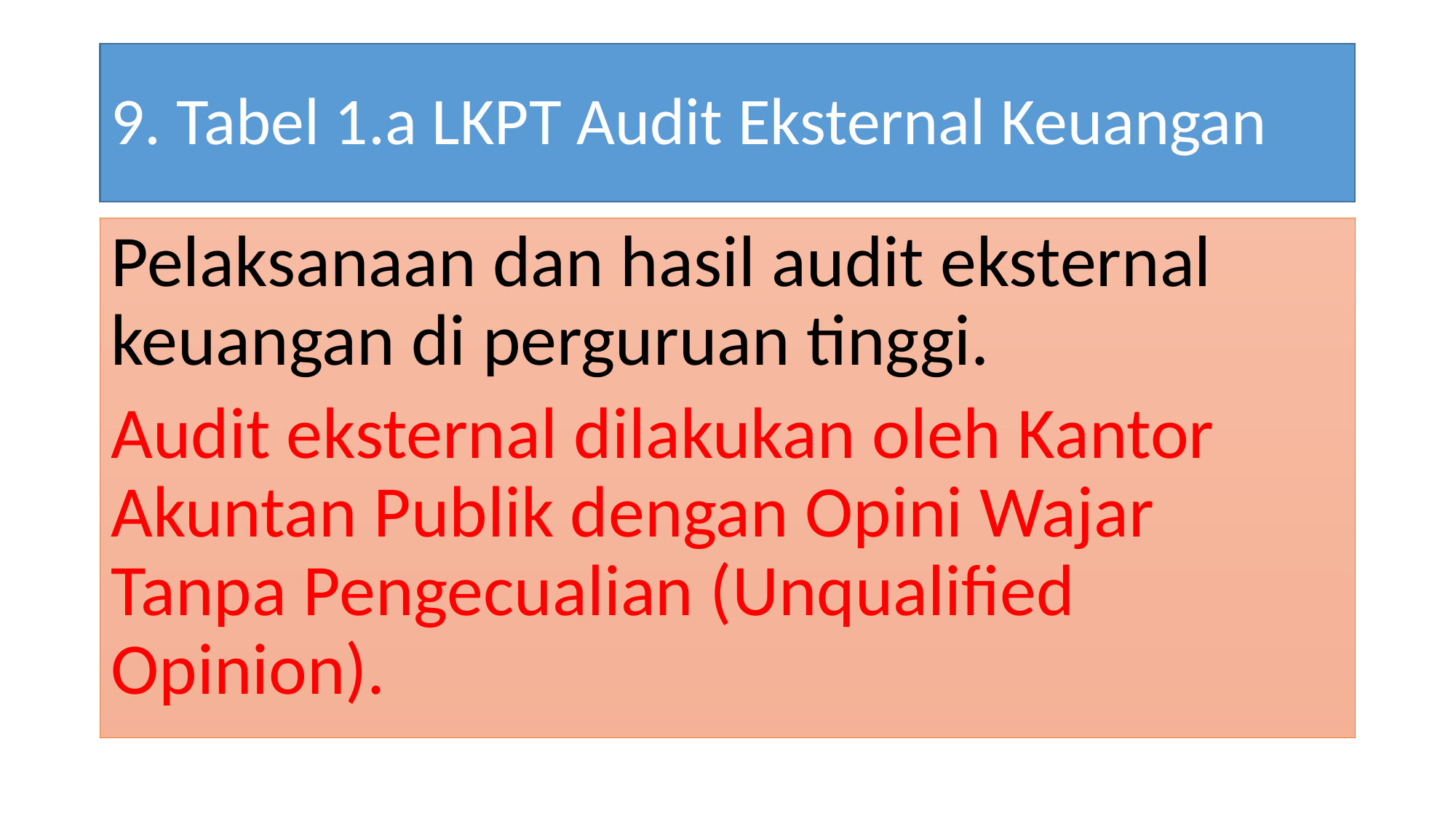

# 9. Tabel 1.a LKPT Audit Eksternal Keuangan
Pelaksanaan dan hasil audit eksternal keuangan di perguruan tinggi.
Audit eksternal dilakukan oleh Kantor Akuntan Publik dengan Opini Wajar Tanpa Pengecualian (Unqualified Opinion).